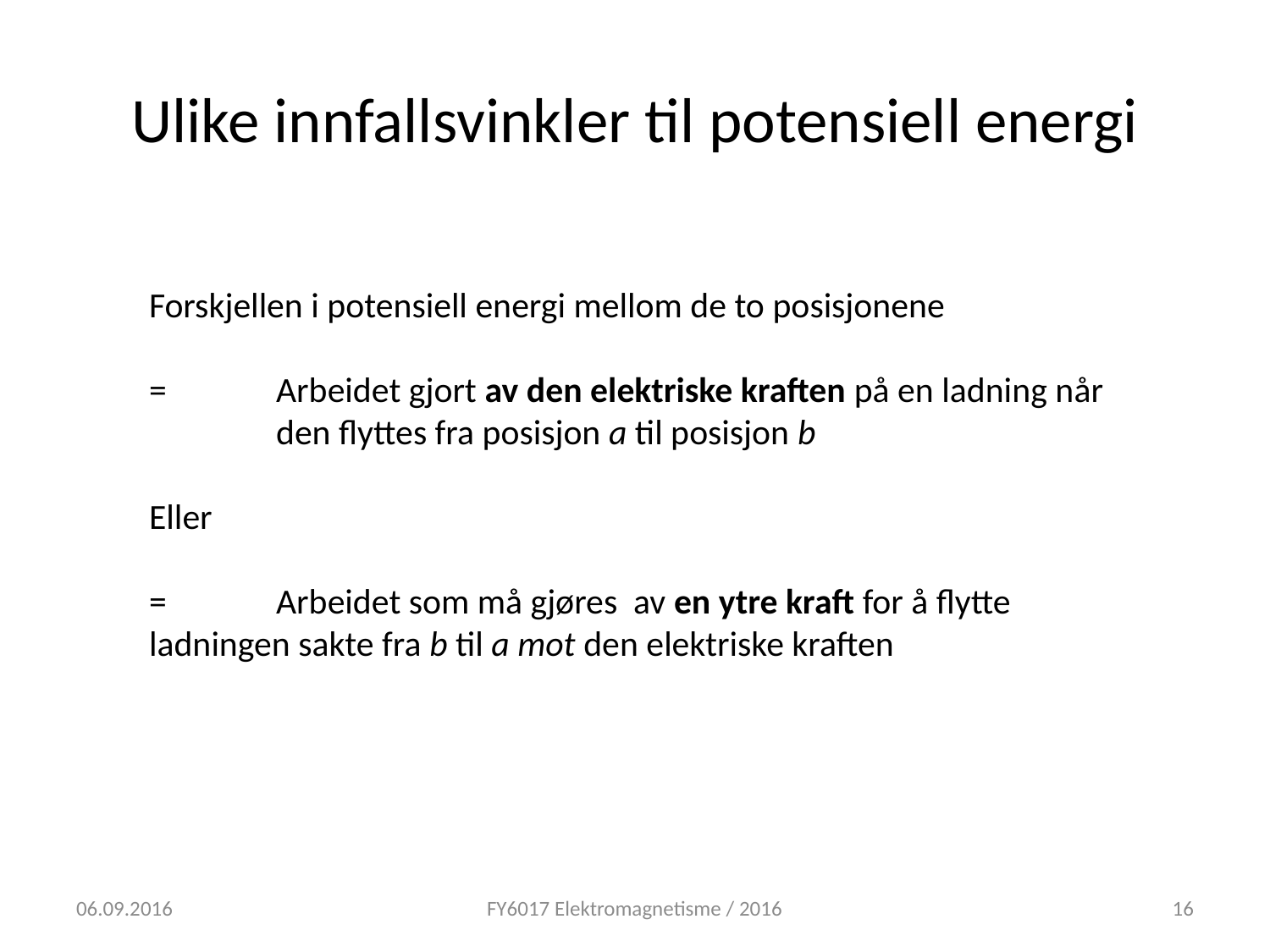

# Ulike innfallsvinkler til potensiell energi
Forskjellen i potensiell energi mellom de to posisjonene

=	Arbeidet gjort av den elektriske kraften på en ladning når 	den flyttes fra posisjon a til posisjon b

Eller

= 	Arbeidet som må gjøres  av en ytre kraft for å flytte 	ladningen sakte fra b til a mot den elektriske kraften
06.09.2016
FY6017 Elektromagnetisme / 2016
16